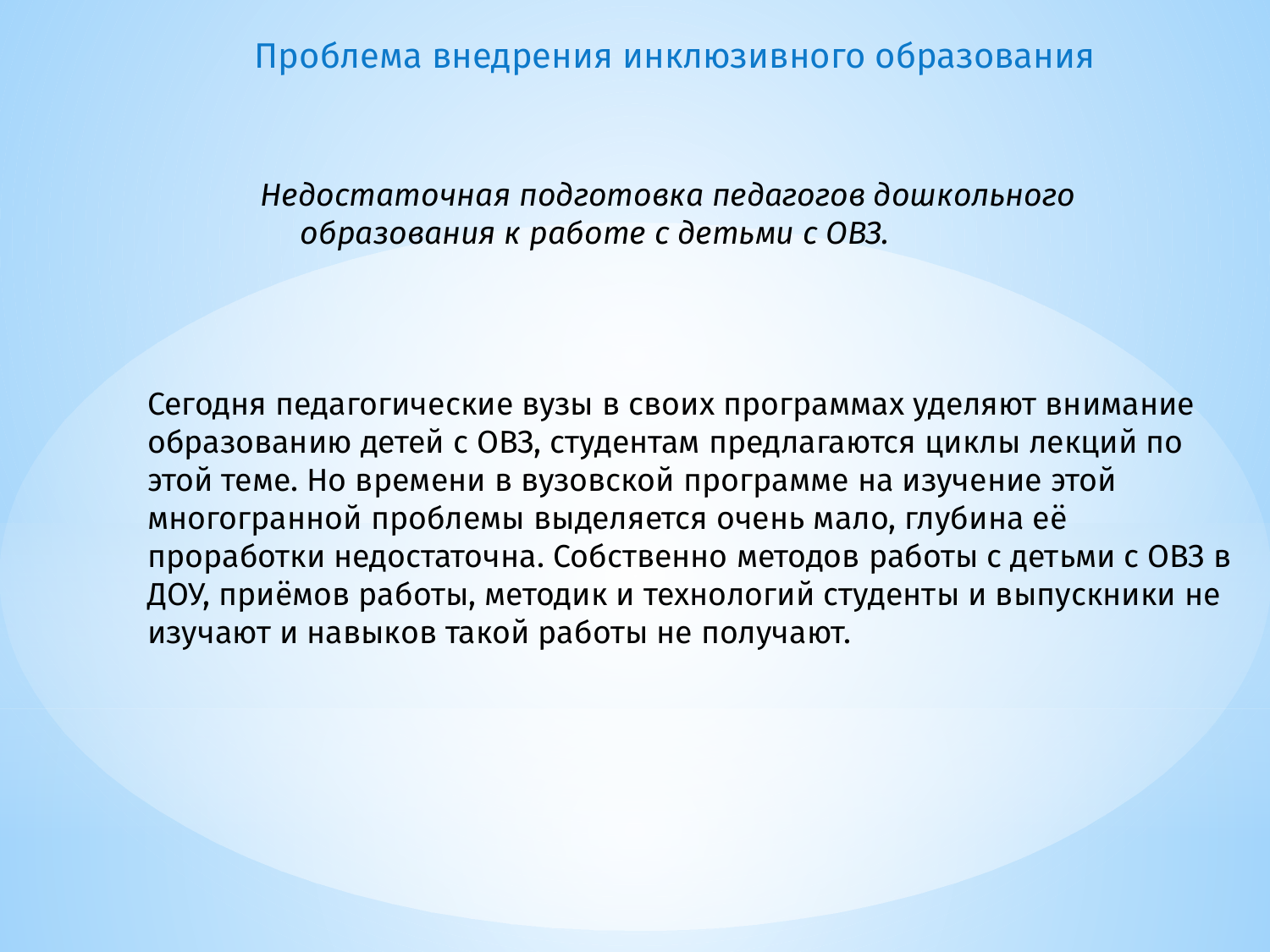

Проблема внедрения инклюзивного образования

Недостаточная подготовка педагогов дошкольного образования к работе с детьми с ОВЗ.
Сегодня педагогические вузы в своих программах уделяют внимание образованию детей с ОВЗ, студентам предлагаются циклы лекций по этой теме. Но времени в вузовской программе на изучение этой многогранной проблемы выделяется очень мало, глубина её проработки недостаточна. Собственно методов работы с детьми с ОВЗ в ДОУ, приёмов работы, методик и технологий студенты и выпускники не изучают и навыков такой работы не получают.